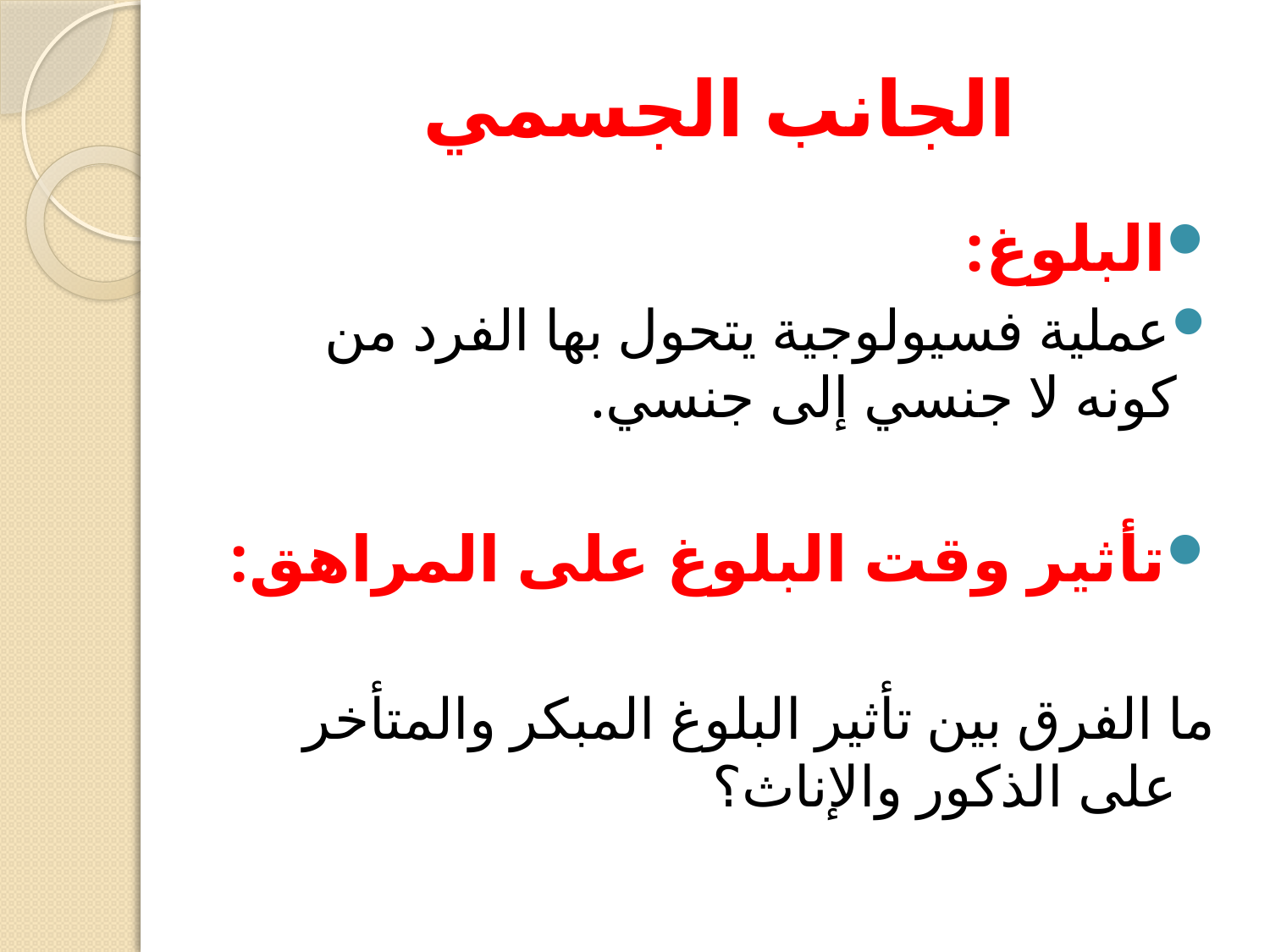

# الجانب الجسمي
البلوغ:
عملية فسيولوجية يتحول بها الفرد من كونه لا جنسي إلى جنسي.

تأثير وقت البلوغ على المراهق:

ما الفرق بين تأثير البلوغ المبكر والمتأخر على الذكور والإناث؟